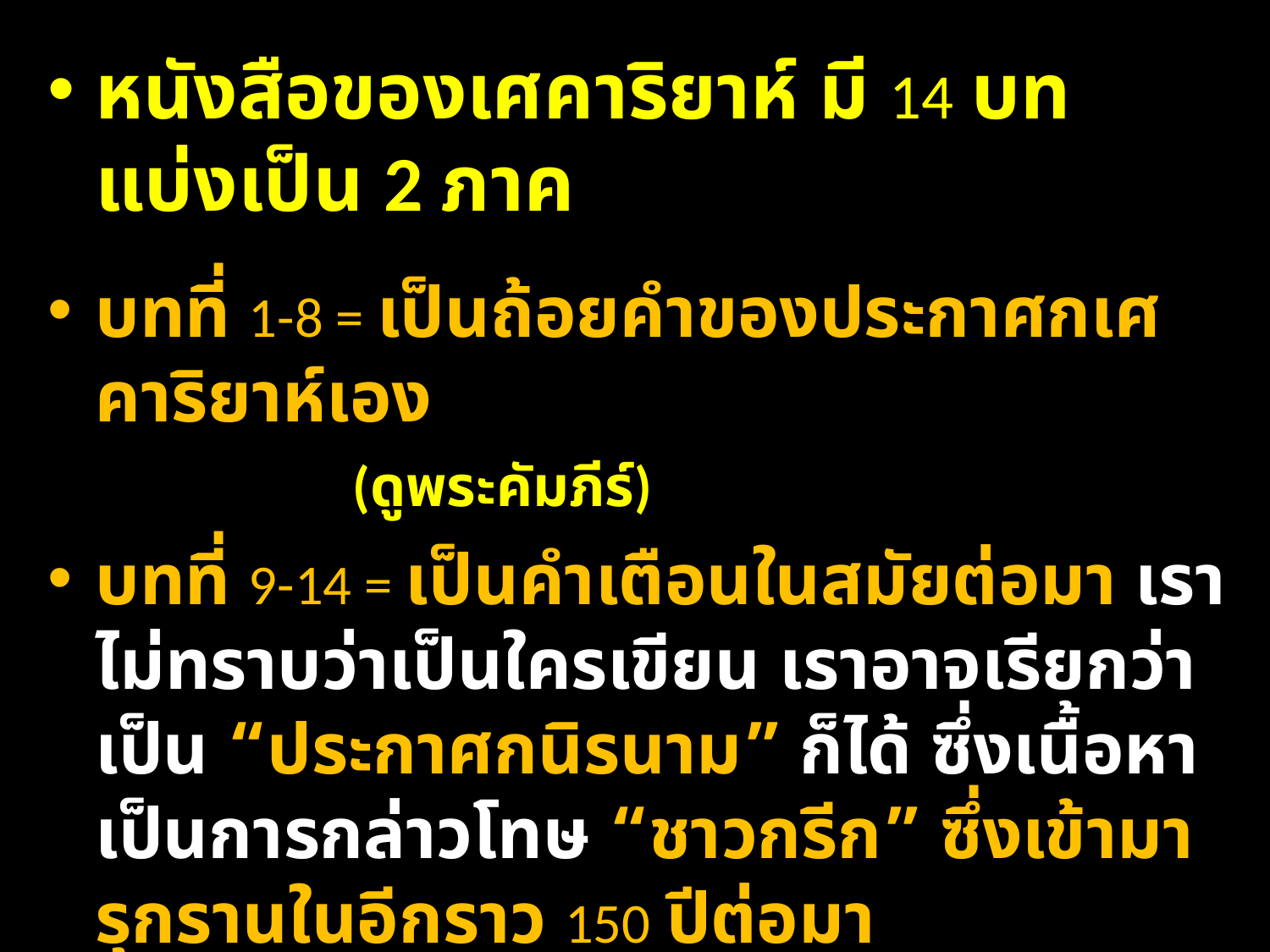

หนังสือของเศคาริยาห์ มี 14 บท แบ่งเป็น 2 ภาค

บทที่ 1-8 = เป็นถ้อยคำของประกาศกเศคาริยาห์เอง
		    (ดูพระคัมภีร์)
บทที่ 9-14 = เป็นคำเตือนในสมัยต่อมา เราไม่ทราบว่าเป็นใครเขียน เราอาจเรียกว่าเป็น “ประกาศกนิรนาม” ก็ได้ ซึ่งเนื้อหาเป็นการกล่าวโทษ “ชาวกรีก” ซึ่งเข้ามารุกรานในอีกราว 150 ปีต่อมา
(เหมือนหนังสือประกาศกอิสยาห์ที่เป็นผลงานของประกาศก 3 คนที่มีชีวิตอยู่คนละสมัยกัน)